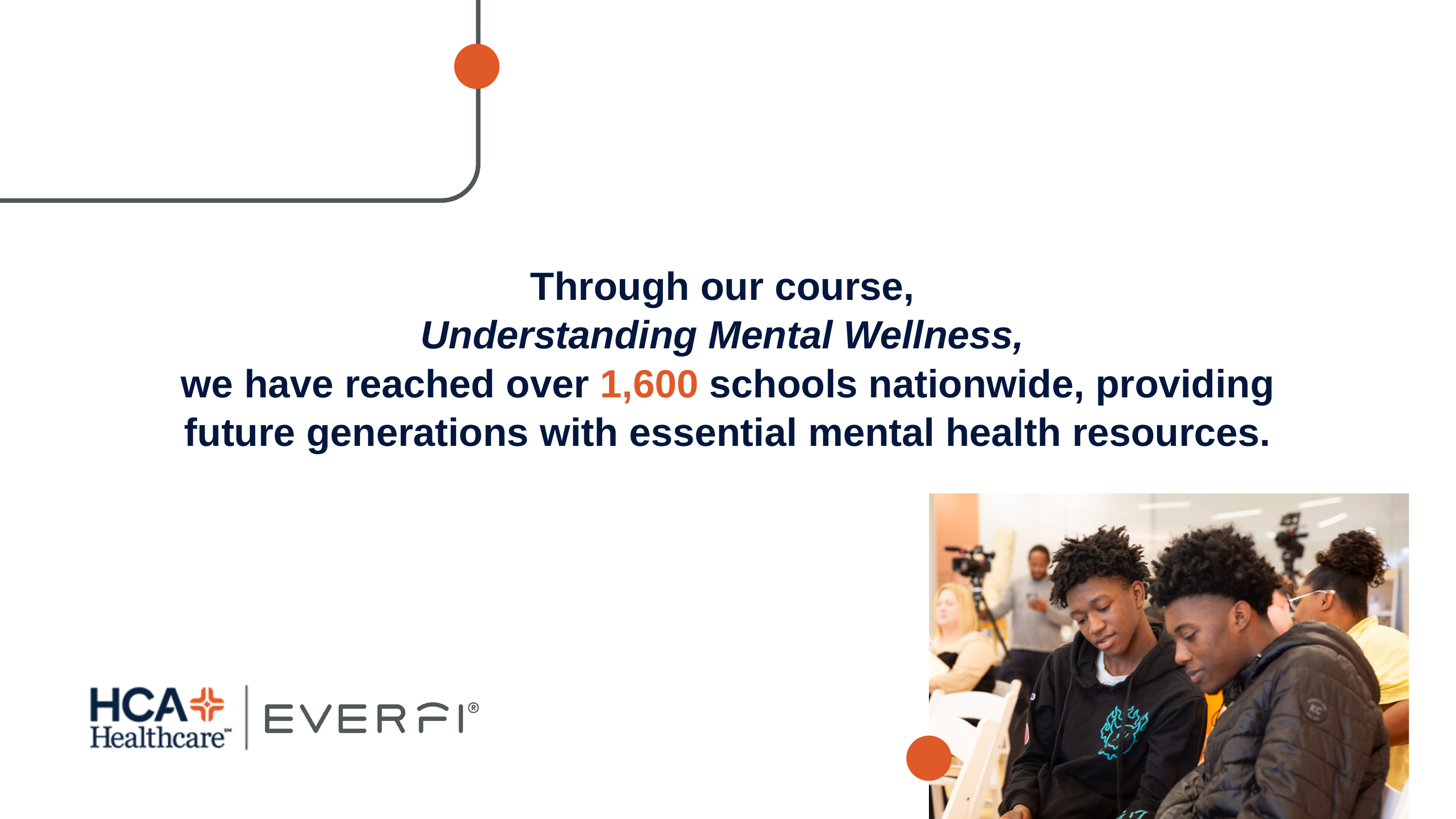

Through our course,
Understanding Mental Wellness,
we have reached over 1,600 schools nationwide, providing future generations with essential mental health resources.